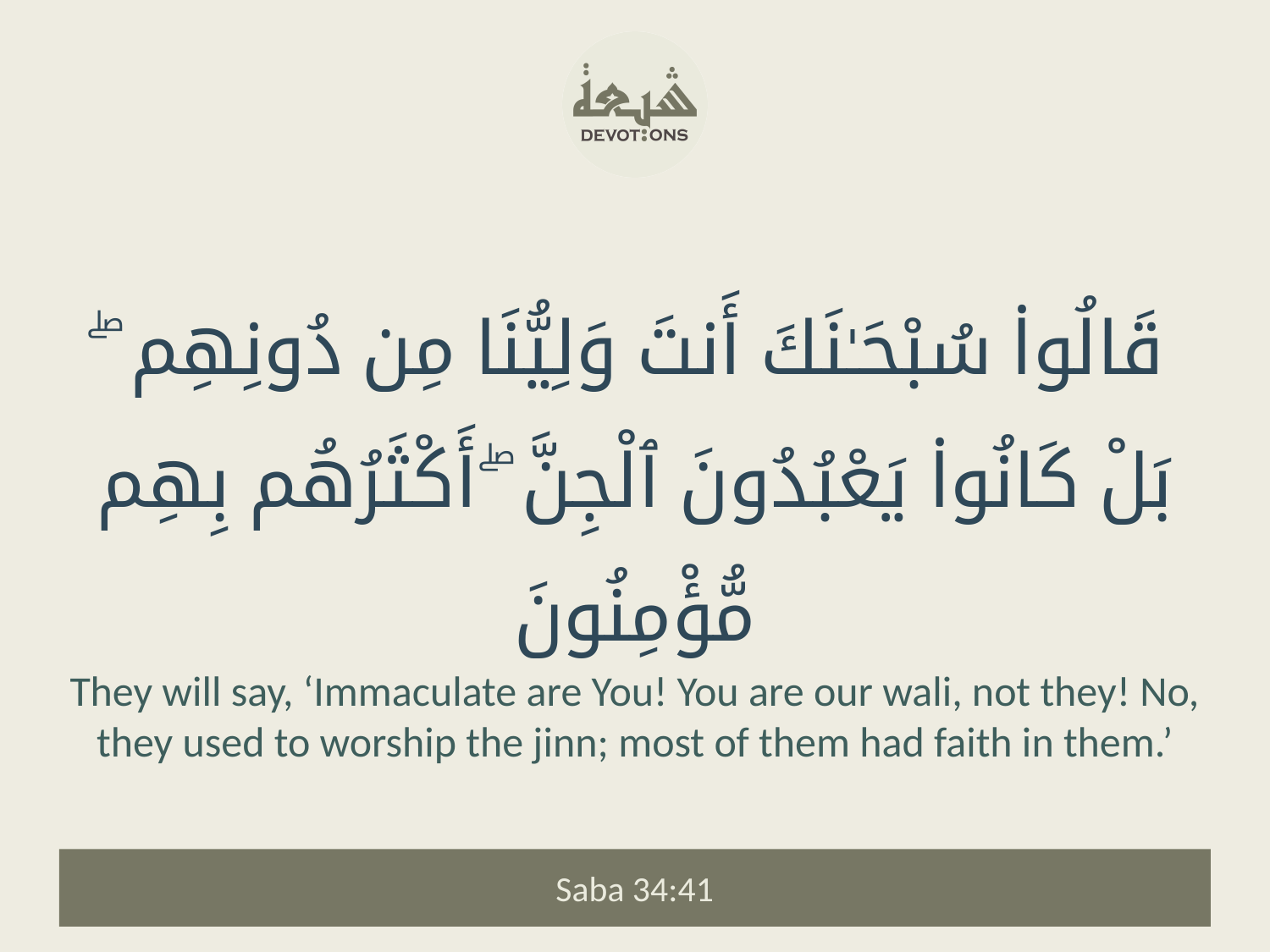

قَالُوا۟ سُبْحَـٰنَكَ أَنتَ وَلِيُّنَا مِن دُونِهِم ۖ بَلْ كَانُوا۟ يَعْبُدُونَ ٱلْجِنَّ ۖ أَكْثَرُهُم بِهِم مُّؤْمِنُونَ
They will say, ‘Immaculate are You! You are our wali, not they! No, they used to worship the jinn; most of them had faith in them.’
Saba 34:41